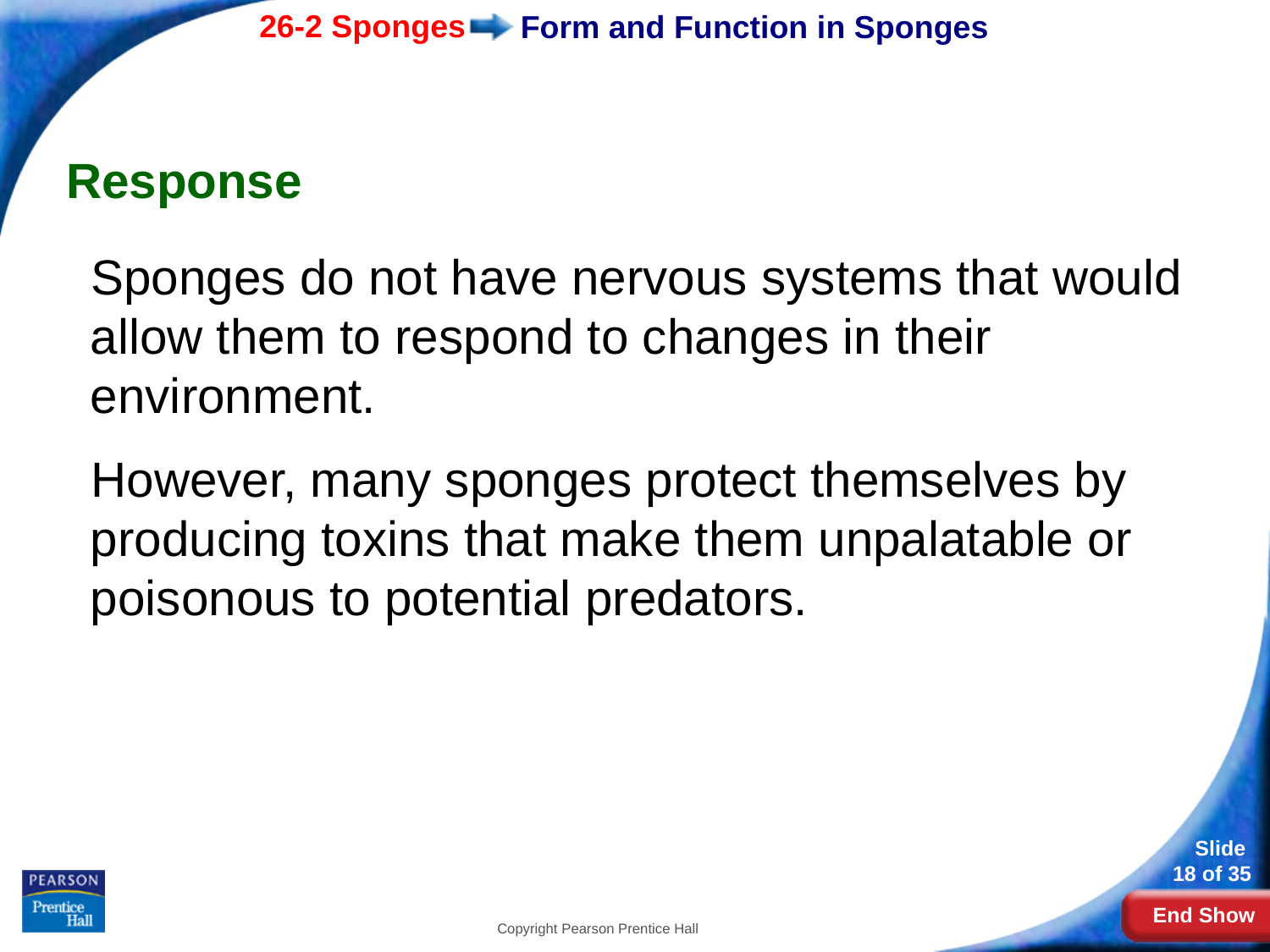

# Form and Function in Sponges
Response
Sponges do not have nervous systems that would allow them to respond to changes in their environment.
However, many sponges protect themselves by producing toxins that make them unpalatable or poisonous to potential predators.
Copyright Pearson Prentice Hall